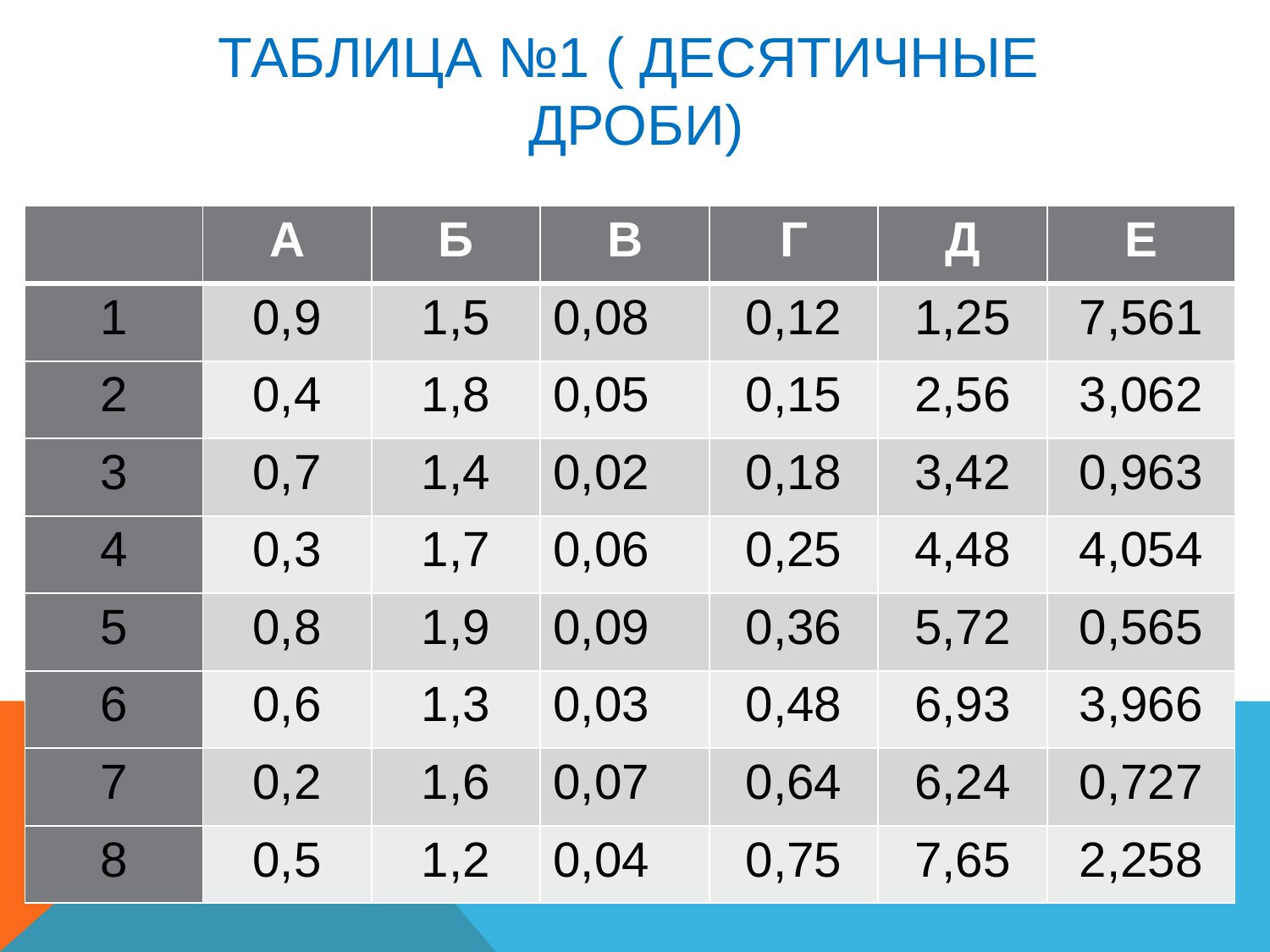

# Таблица №1 ( десятичные  дроби)
|  | А | Б | В | Г | Д | Е |
| --- | --- | --- | --- | --- | --- | --- |
| 1 | 0,9 | 1,5 | 0,08 | 0,12 | 1,25 | 7,561 |
| 2 | 0,4 | 1,8 | 0,05 | 0,15 | 2,56 | 3,062 |
| 3 | 0,7 | 1,4 | 0,02 | 0,18 | 3,42 | 0,963 |
| 4 | 0,3 | 1,7 | 0,06 | 0,25 | 4,48 | 4,054 |
| 5 | 0,8 | 1,9 | 0,09 | 0,36 | 5,72 | 0,565 |
| 6 | 0,6 | 1,3 | 0,03 | 0,48 | 6,93 | 3,966 |
| 7 | 0,2 | 1,6 | 0,07 | 0,64 | 6,24 | 0,727 |
| 8 | 0,5 | 1,2 | 0,04 | 0,75 | 7,65 | 2,258 |